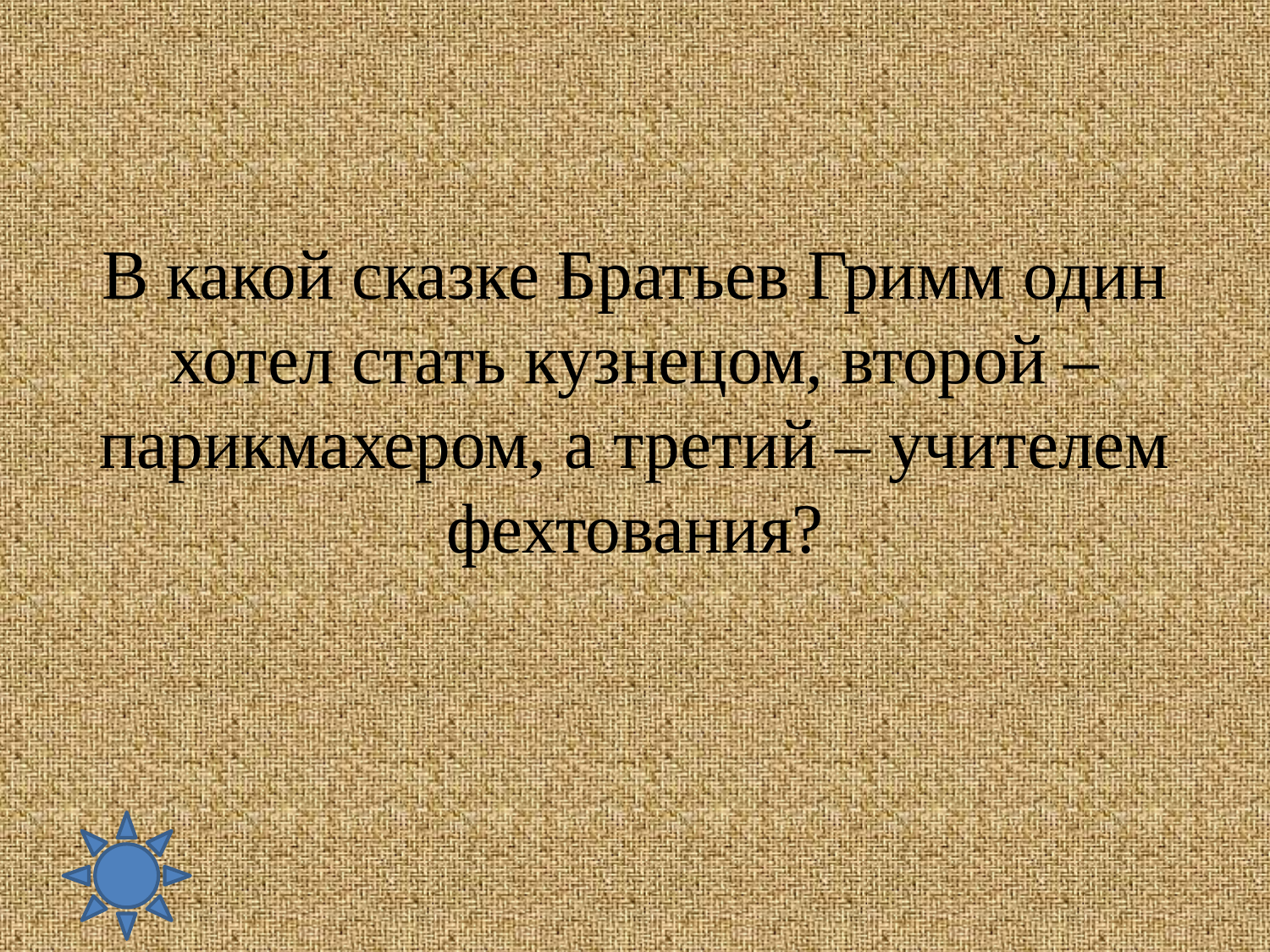

#
В какой сказке Братьев Гримм один хотел стать кузнецом, второй – парикмахером, а третий – учителем фехтования?